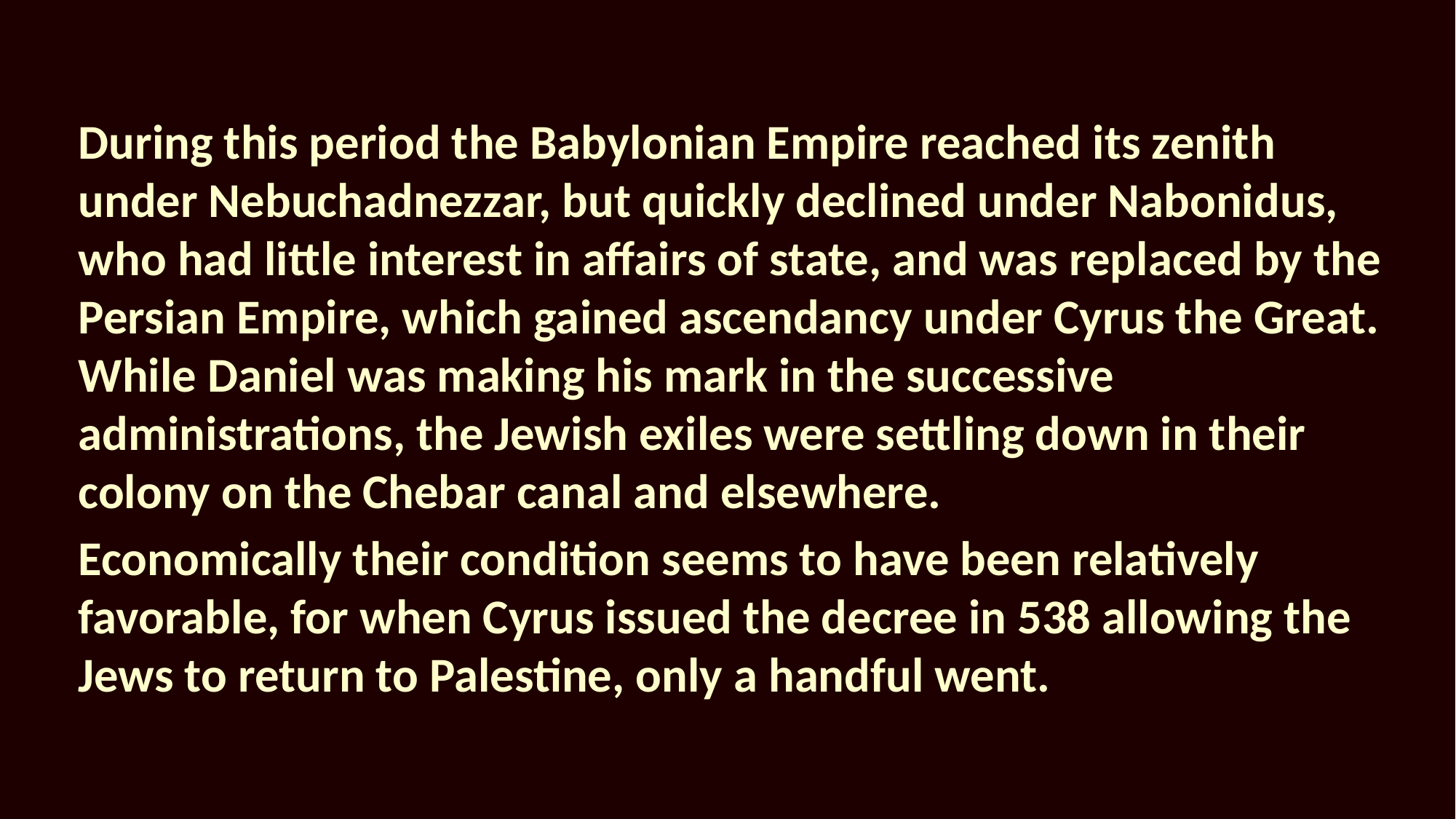

During this period the Babylonian Empire reached its zenith under Nebuchadnezzar, but quickly declined under Nabonidus, who had little interest in affairs of state, and was replaced by the Persian Empire, which gained ascendancy under Cyrus the Great. While Daniel was making his mark in the successive administrations, the Jewish exiles were settling down in their colony on the Chebar canal and elsewhere.
Economically their condition seems to have been relatively favorable, for when Cyrus issued the decree in 538 allowing the Jews to return to Palestine, only a handful went.